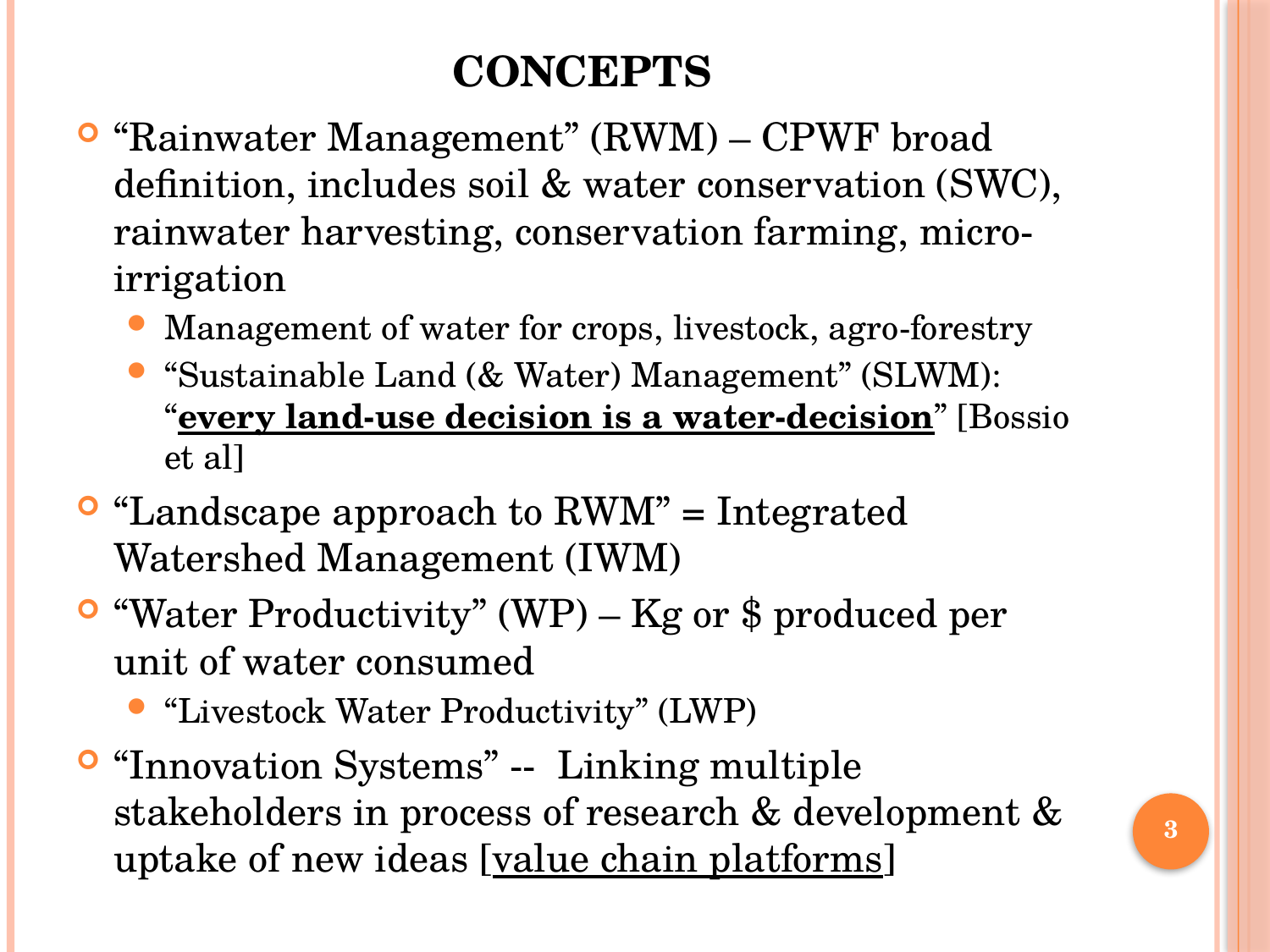

# Concepts
“Rainwater Management” (RWM) – CPWF broad definition, includes soil & water conservation (SWC), rainwater harvesting, conservation farming, micro-irrigation
Management of water for crops, livestock, agro-forestry
“Sustainable Land (& Water) Management” (SLWM): “every land-use decision is a water-decision” [Bossio et al]
“Landscape approach to RWM” = Integrated Watershed Management (IWM)
“Water Productivity” (WP) – Kg or $ produced per unit of water consumed
“Livestock Water Productivity” (LWP)
“Innovation Systems” --  Linking multiple stakeholders in process of research & development & uptake of new ideas [value chain platforms]
3